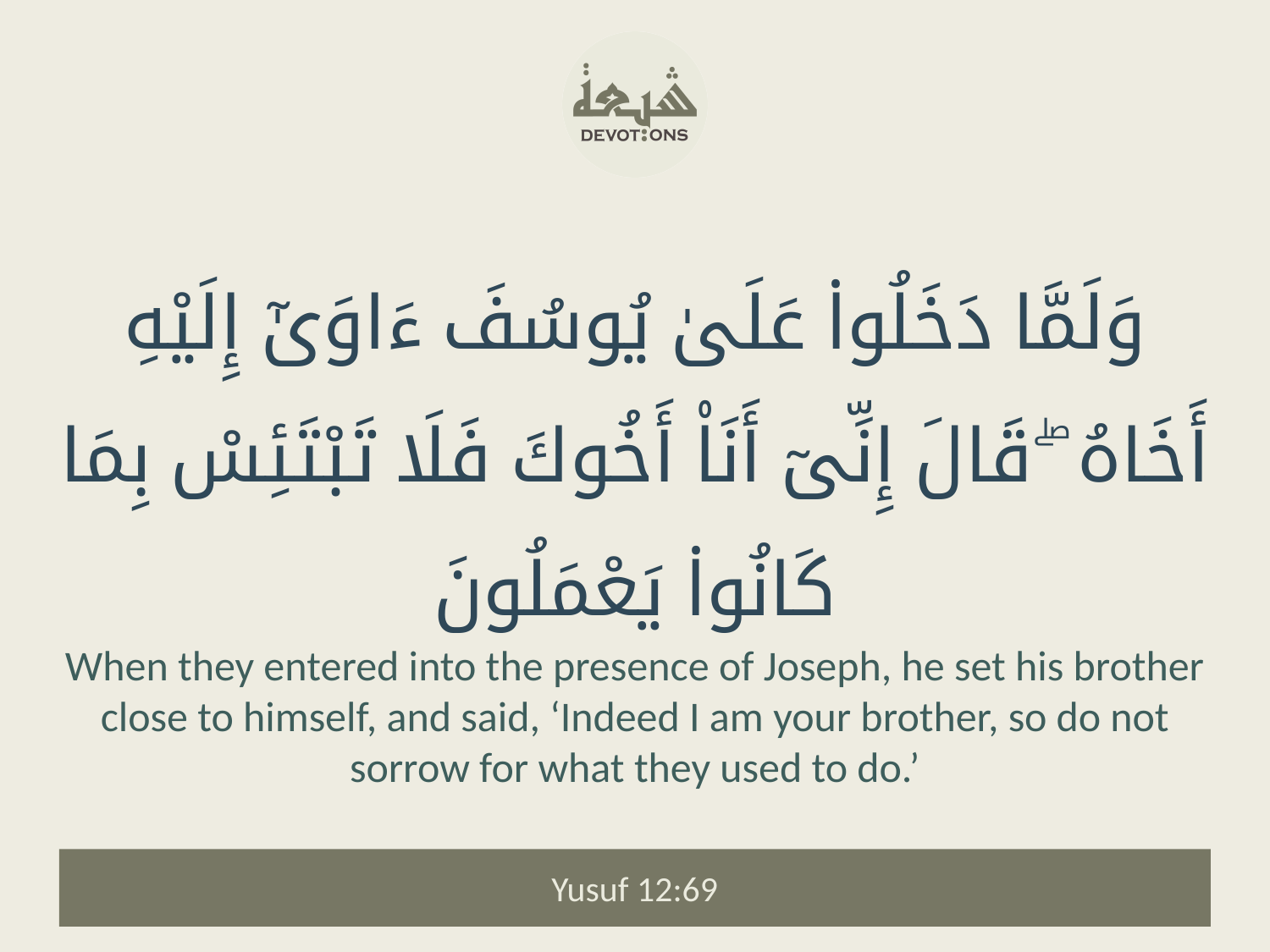

وَلَمَّا دَخَلُوا۟ عَلَىٰ يُوسُفَ ءَاوَىٰٓ إِلَيْهِ أَخَاهُ ۖ قَالَ إِنِّىٓ أَنَا۠ أَخُوكَ فَلَا تَبْتَئِسْ بِمَا كَانُوا۟ يَعْمَلُونَ
When they entered into the presence of Joseph, he set his brother close to himself, and said, ‘Indeed I am your brother, so do not sorrow for what they used to do.’
Yusuf 12:69